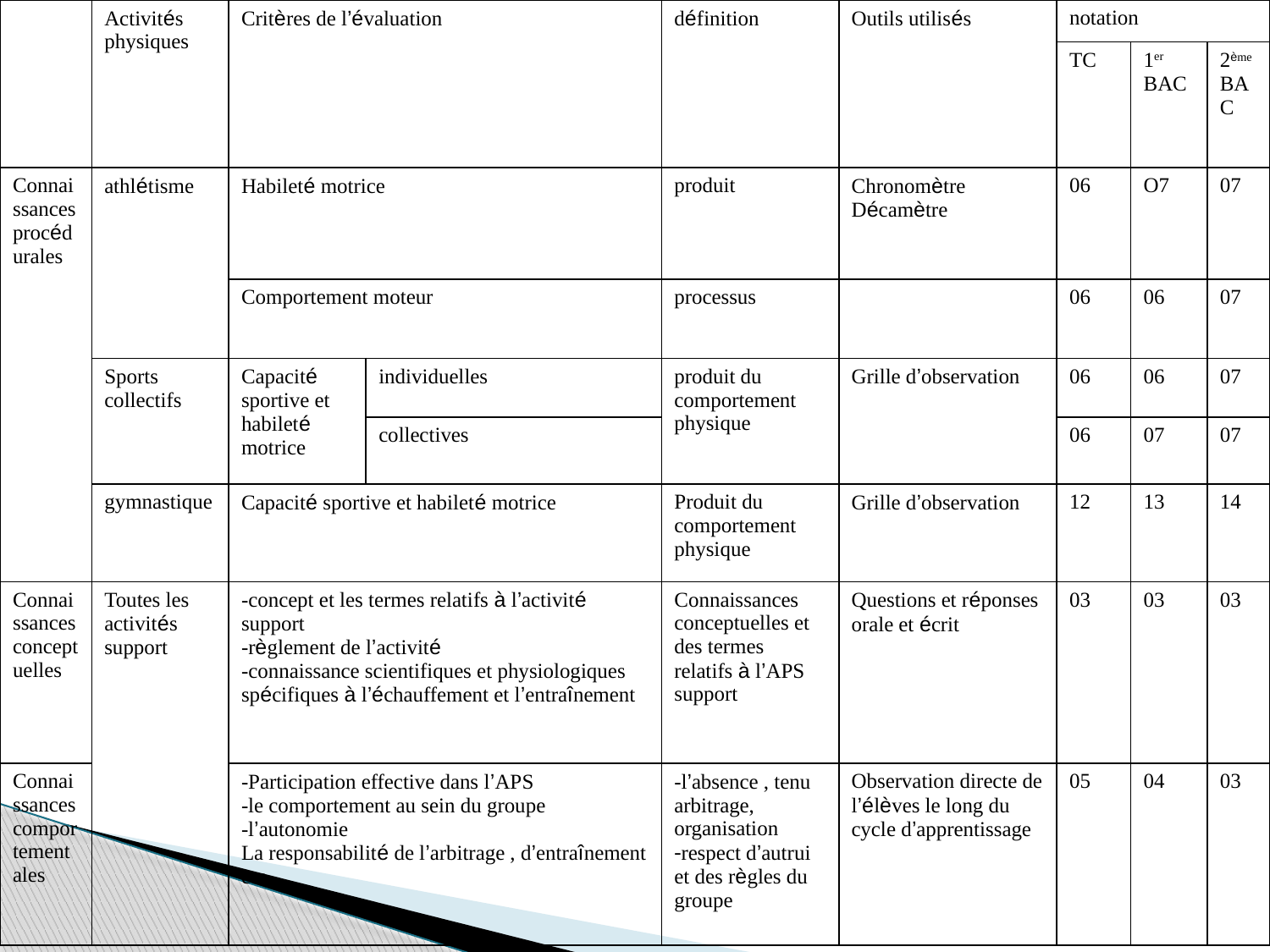

|  | Activités physiques | Critères de l’évaluation |  | définition | Outils utilisés | notation |  |  |
| --- | --- | --- | --- | --- | --- | --- | --- | --- |
|  |  |  |  |  |  | TC | 1er BAC | 2ème BAC |
| Connaissances procédurales | athlétisme | Habileté motrice |  | produit | Chronomètre Décamètre | 06 | O7 | 07 |
|  |  | Comportement moteur |  | processus |  | 06 | 06 | 07 |
|  | Sports collectifs | Capacité sportive et habileté motrice | individuelles | produit du comportement physique | Grille d’observation | 06 | 06 | 07 |
|  |  |  | collectives |  |  | 06 | 07 | 07 |
|  | gymnastique | Capacité sportive et habileté motrice |  | Produit du comportement physique | Grille d’observation | 12 | 13 | 14 |
| Connaissances conceptuelles | Toutes les activités support | concept et les termes relatifs à l’activité support règlement de l’activité connaissance scientifiques et physiologiques spécifiques à l’échauffement et l’entraînement |  | Connaissances conceptuelles et des termes relatifs à l’APS support | Questions et réponses orale et écrit | 03 | 03 | 03 |
| Connaissances comportementales |  | -Participation effective dans l’APS -le comportement au sein du groupe -l’autonomie La responsabilité de l’arbitrage , d’entraînement etc.. |  | l’absence , tenu arbitrage, organisation respect d’autrui et des règles du groupe | Observation directe de l’élèves le long du cycle d’apprentissage | 05 | 04 | 03 |